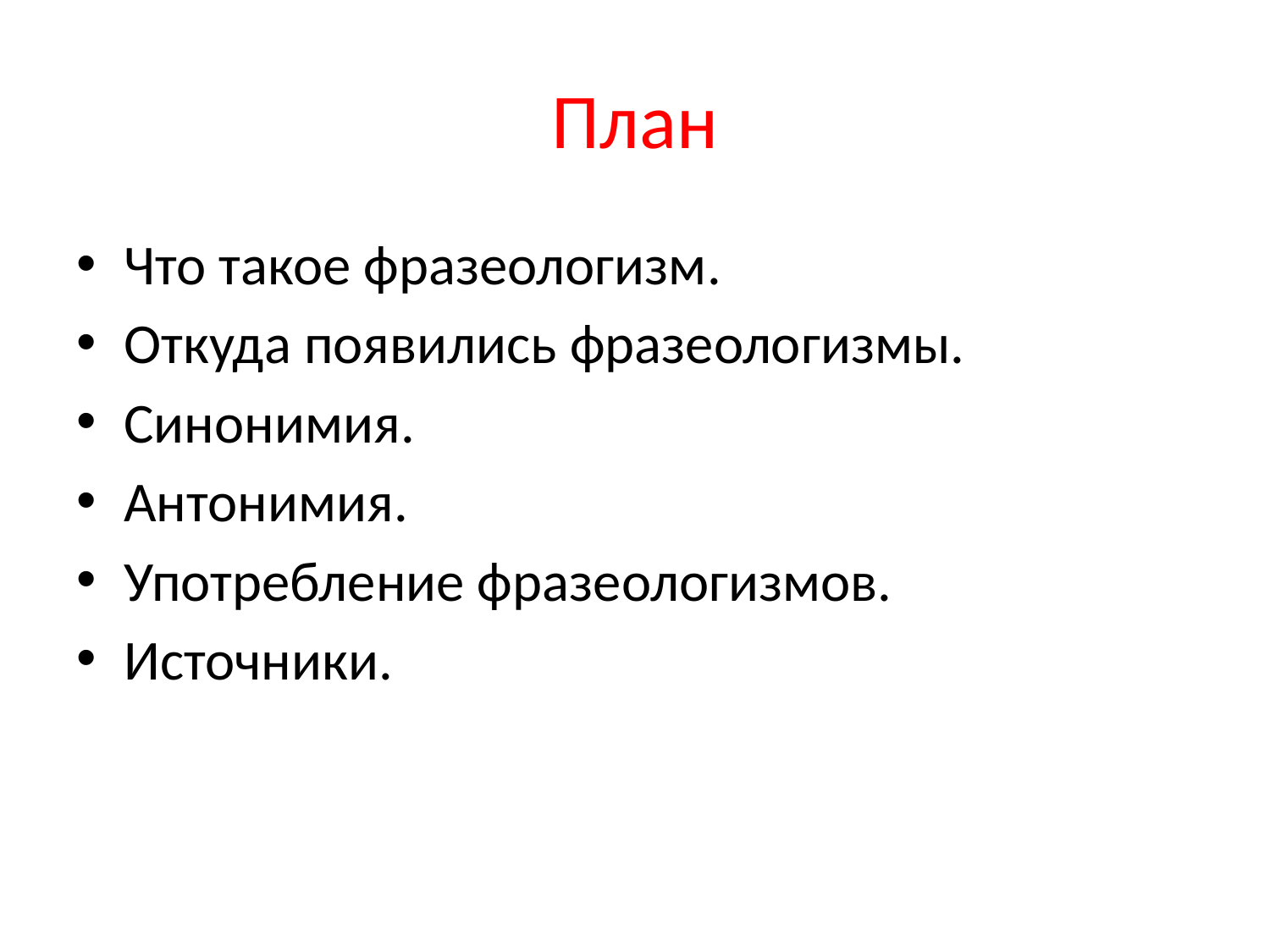

# План
Что такое фразеологизм.
Откуда появились фразеологизмы.
Синонимия.
Антонимия.
Употребление фразеологизмов.
Источники.